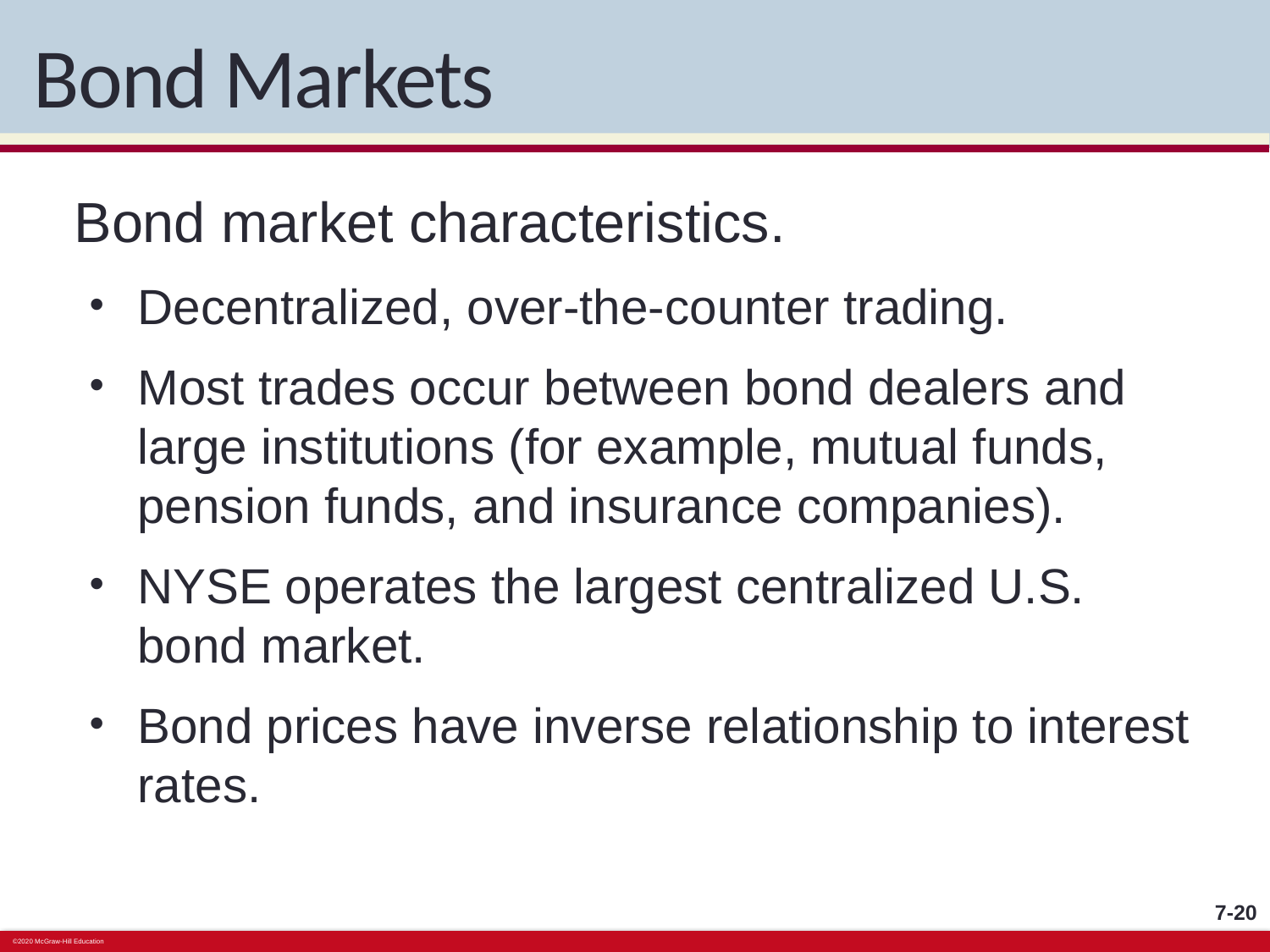

# Bond Markets
Bond market characteristics.
Decentralized, over-the-counter trading.
Most trades occur between bond dealers and large institutions (for example, mutual funds, pension funds, and insurance companies).
NYSE operates the largest centralized U.S. bond market.
Bond prices have inverse relationship to interest rates.